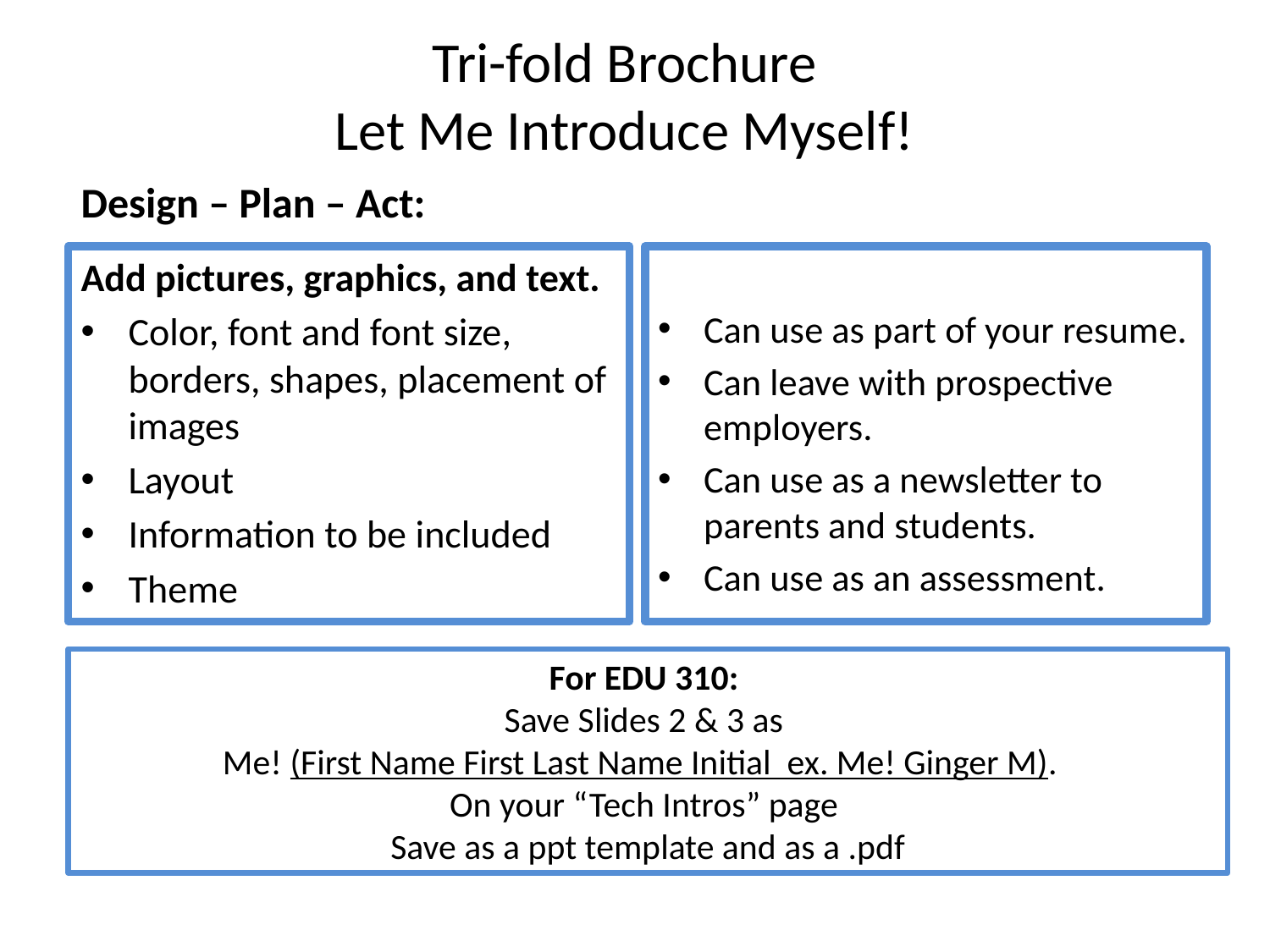

# Tri-fold Brochure Let Me Introduce Myself!
Design – Plan – Act:
Add pictures, graphics, and text.
Color, font and font size, borders, shapes, placement of images
Layout
Information to be included
Theme

Can use as part of your resume.
Can leave with prospective employers.
Can use as a newsletter to parents and students.
Can use as an assessment.

For EDU 310:
Save Slides 2 & 3 as
Me! (First Name First Last Name Initial  ex. Me! Ginger M).
On your “Tech Intros” page
Save as a ppt template and as a .pdf